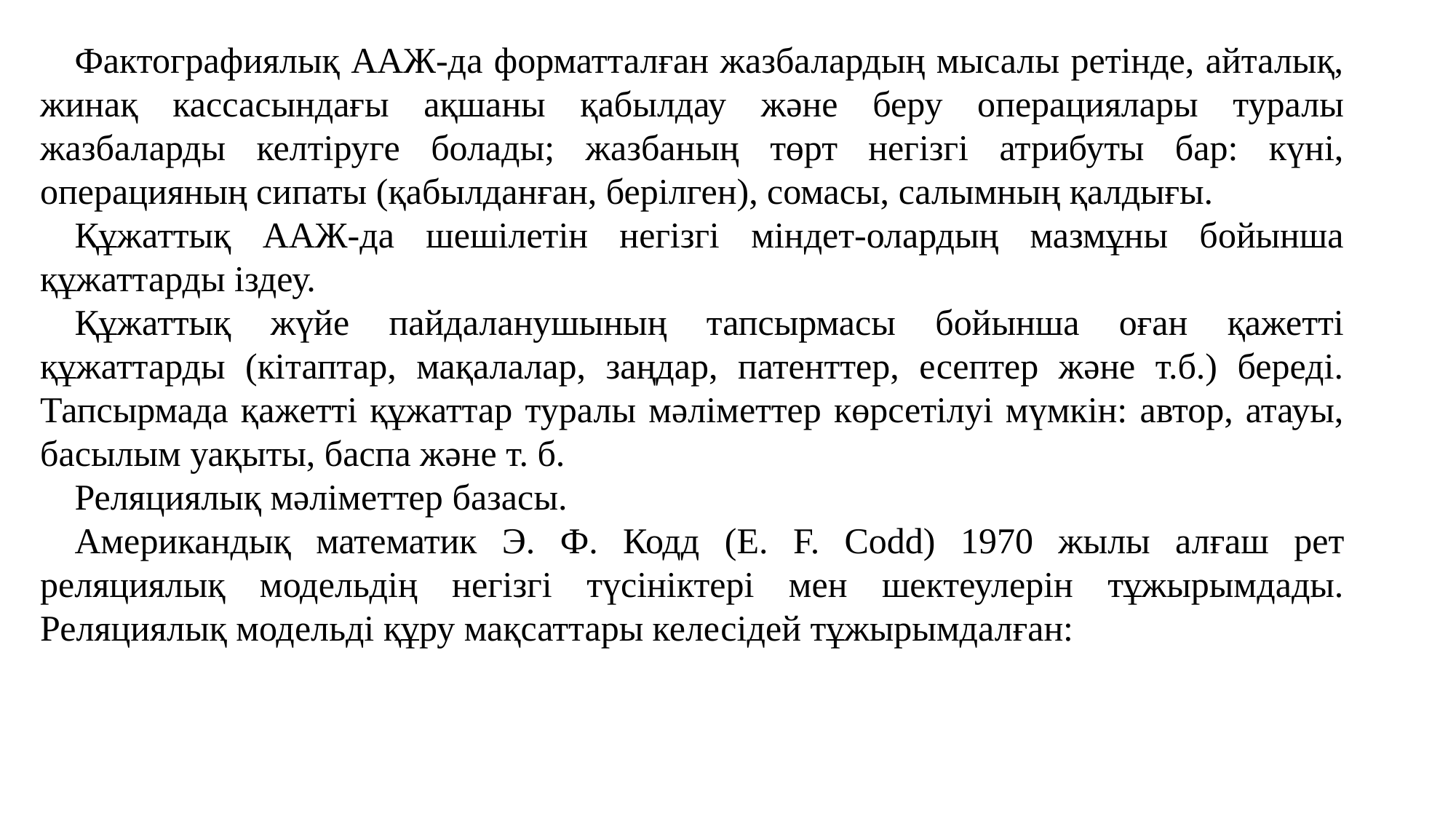

Фактографиялық ААЖ-да форматталған жазбалардың мысалы ретінде, айталық, жинақ кассасындағы ақшаны қабылдау және беру операциялары туралы жазбаларды келтіруге болады; жазбаның төрт негізгі атрибуты бар: күні, операцияның сипаты (қабылданған, берілген), сомасы, салымның қалдығы.
Құжаттық ААЖ-да шешілетін негізгі міндет-олардың мазмұны бойынша құжаттарды іздеу.
Құжаттық жүйе пайдаланушының тапсырмасы бойынша оған қажетті құжаттарды (кітаптар, мақалалар, заңдар, патенттер, есептер және т.б.) береді. Тапсырмада қажетті құжаттар туралы мәліметтер көрсетілуі мүмкін: автор, атауы, басылым уақыты, баспа және т. б.
Реляциялық мәліметтер базасы.
Американдық математик Э. Ф. Кодд (E. F. Codd) 1970 жылы алғаш рет реляциялық модельдің негізгі түсініктері мен шектеулерін тұжырымдады. Реляциялық модельді құру мақсаттары келесідей тұжырымдалған: